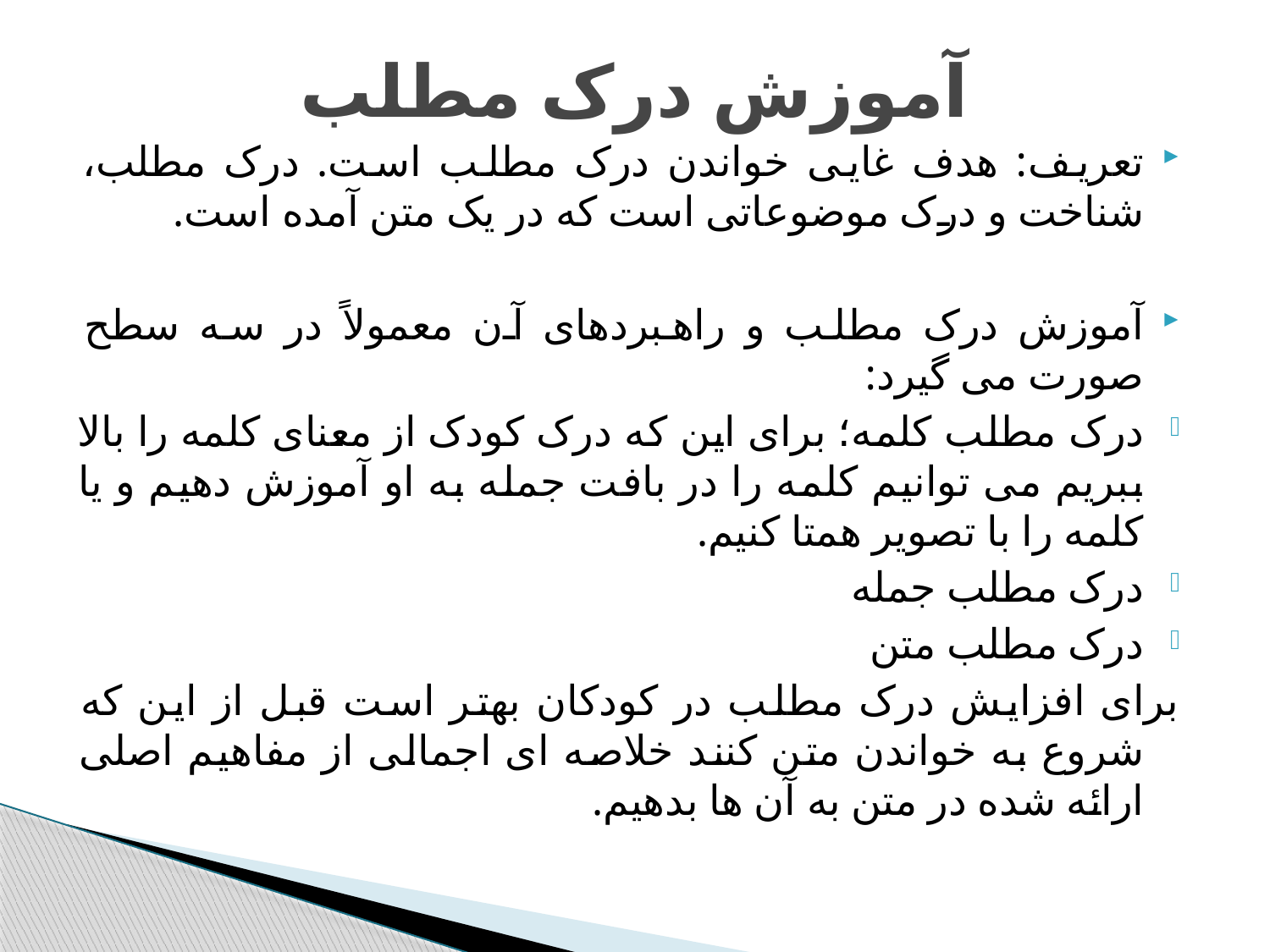

# آموزش درک مطلب
تعریف: هدف غایی خواندن درک مطلب است. درک مطلب، شناخت و درک موضوعاتی است که در یک متن آمده است.

آموزش درک مطلب و راهبردهای آن معمولاً در سه سطح صورت می گیرد:
درک مطلب کلمه؛ برای این که درک کودک از معنای کلمه را بالا ببریم می توانیم کلمه را در بافت جمله به او آموزش دهیم و یا کلمه را با تصویر همتا کنیم.
درک مطلب جمله
درک مطلب متن
برای افزایش درک مطلب در کودکان بهتر است قبل از این که شروع به خواندن متن کنند خلاصه ای اجمالی از مفاهیم اصلی ارائه شده در متن به آن ها بدهیم.